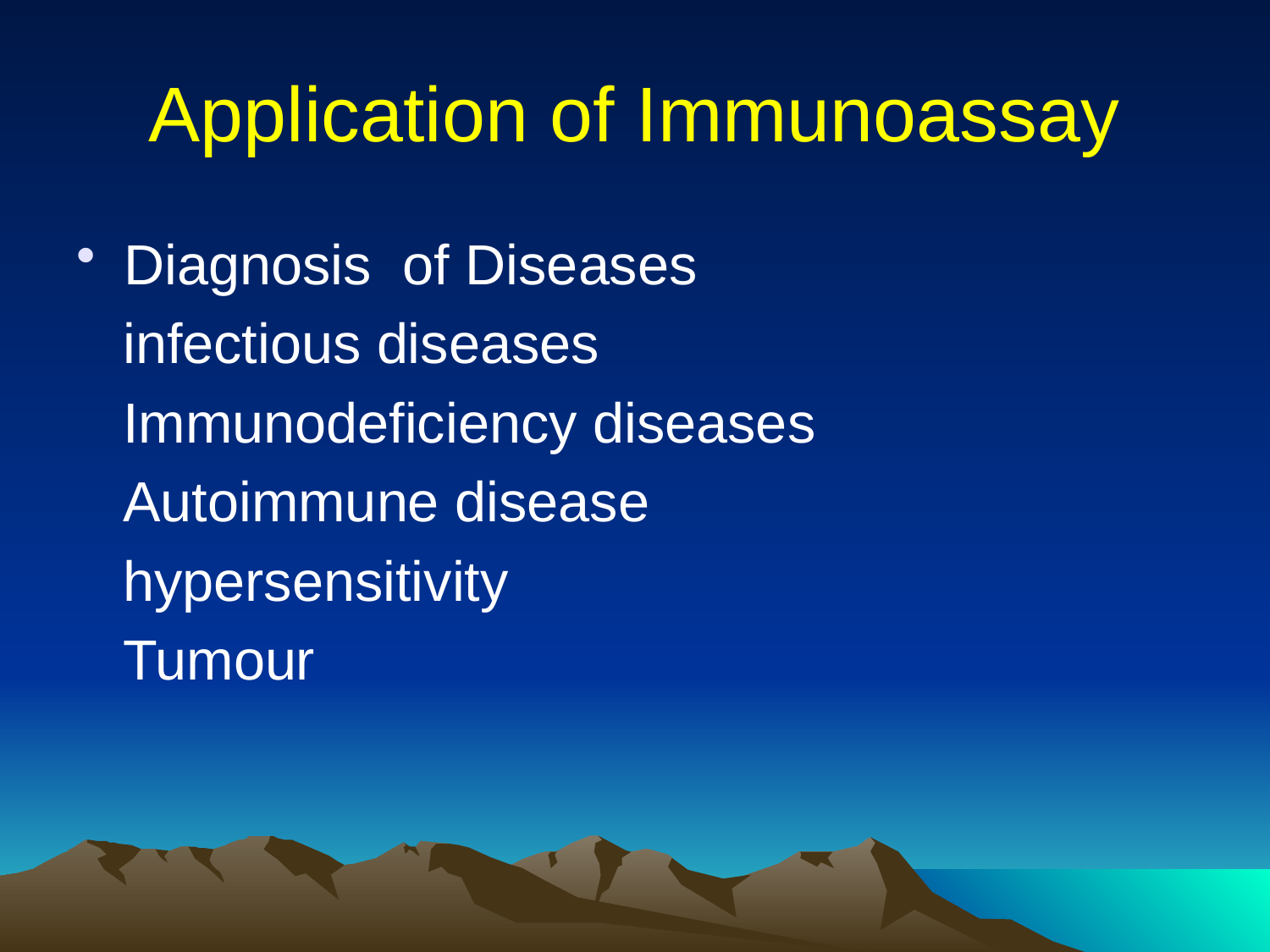

# Application of Immunoassay
Diagnosis  of Diseases
   infectious diseases
   Immunodeficiency diseases
   Autoimmune disease
   hypersensitivity
   Tumour